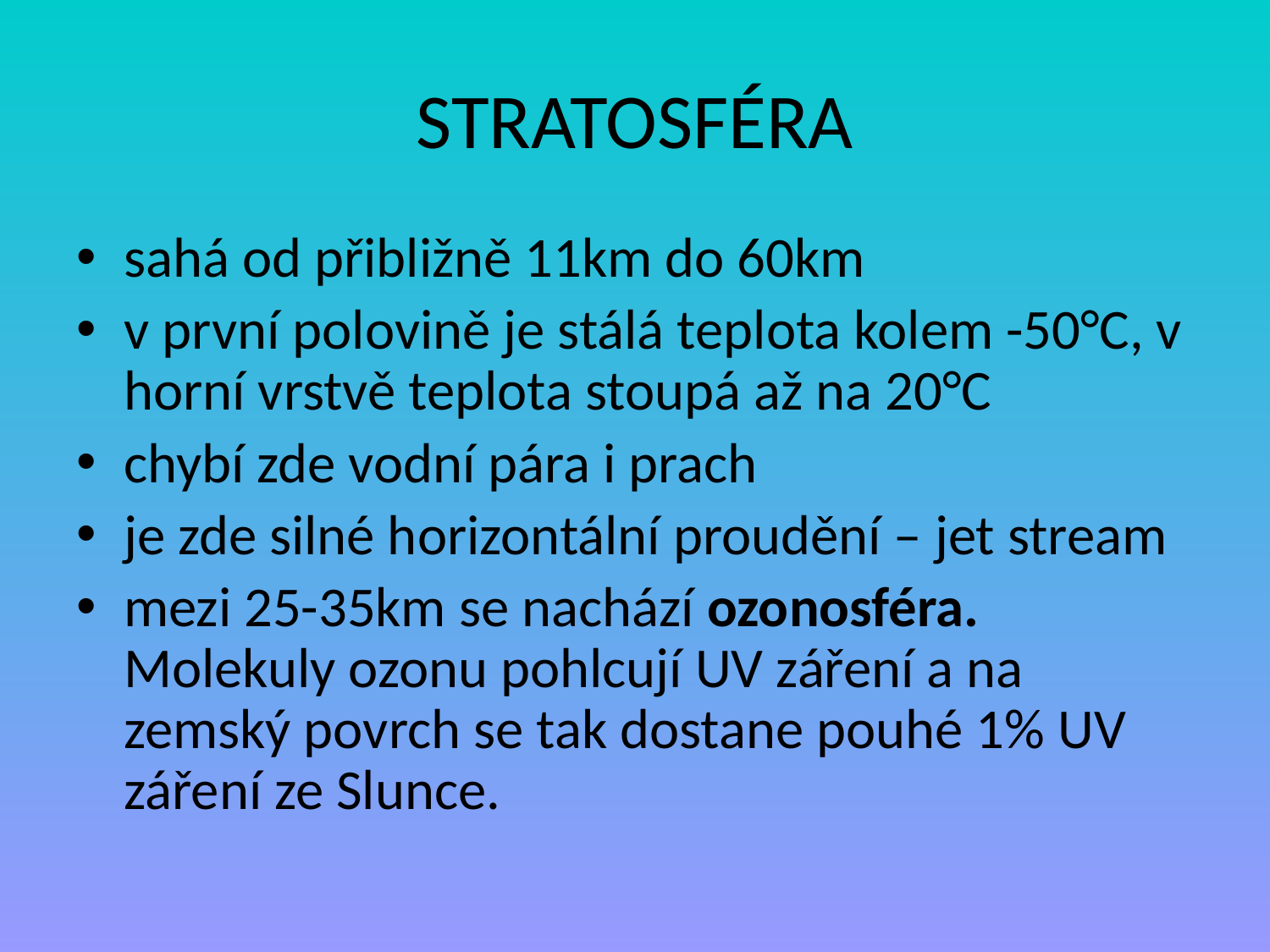

# STRATOSFÉRA
sahá od přibližně 11km do 60km
v první polovině je stálá teplota kolem -50°C, v horní vrstvě teplota stoupá až na 20°C
chybí zde vodní pára i prach
je zde silné horizontální proudění – jet stream
mezi 25-35km se nachází ozonosféra. Molekuly ozonu pohlcují UV záření a na zemský povrch se tak dostane pouhé 1% UV záření ze Slunce.